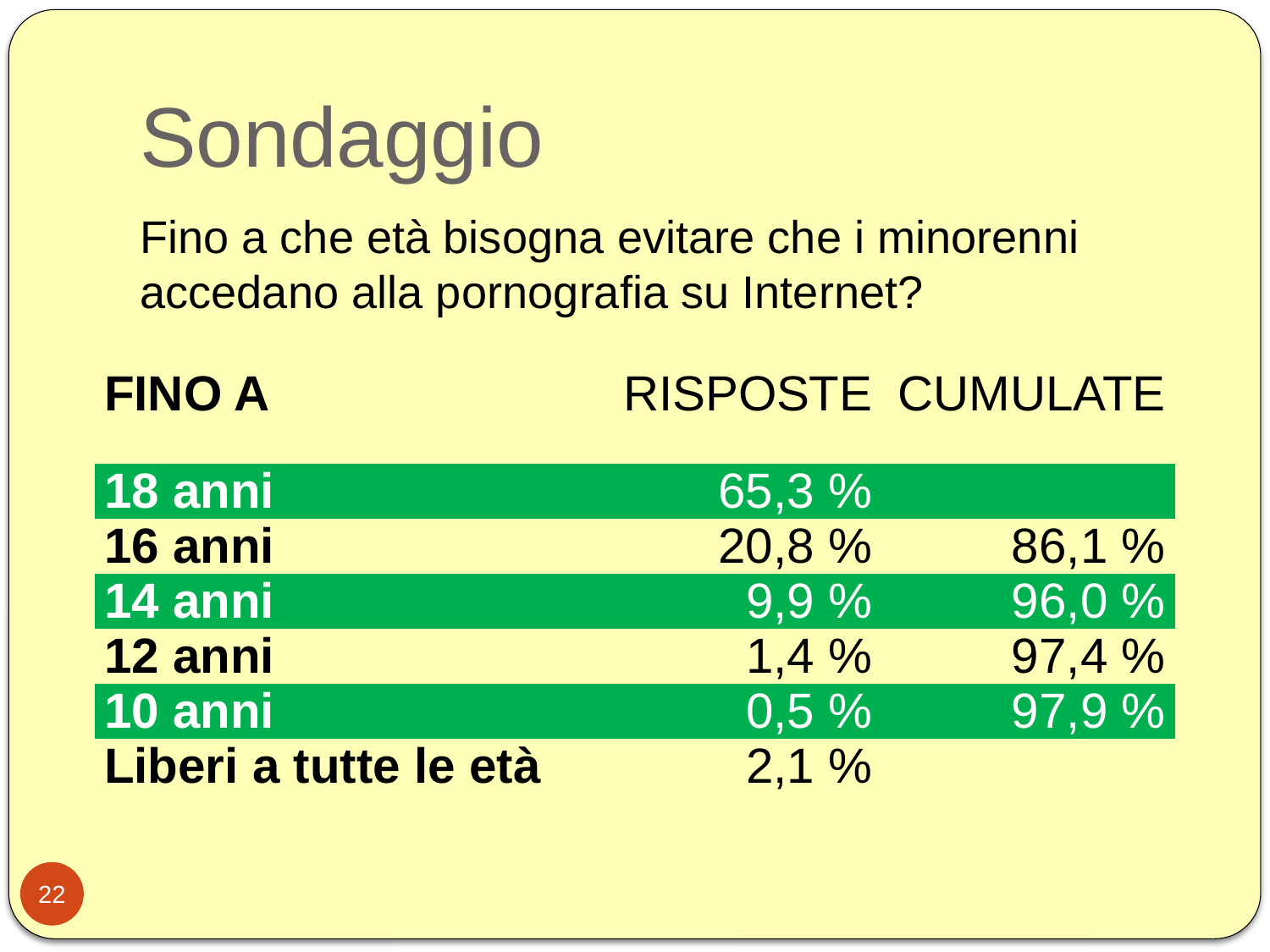

# Sondaggio
Fino a che età bisogna evitare che i minorenni accedano alla pornografia su Internet?

| FINO A | RISPOSTE | CUMULATE |
| --- | --- | --- |
| 18 anni | 65,3 % |  |
| 16 anni | 20,8 % | 86,1 % |
| 14 anni | 9,9 % | 96,0 % |
| 12 anni | 1,4 % | 97,4 % |
| 10 anni | 0,5 % | 97,9 % |
| Liberi a tutte le età | 2,1 % |  |
22